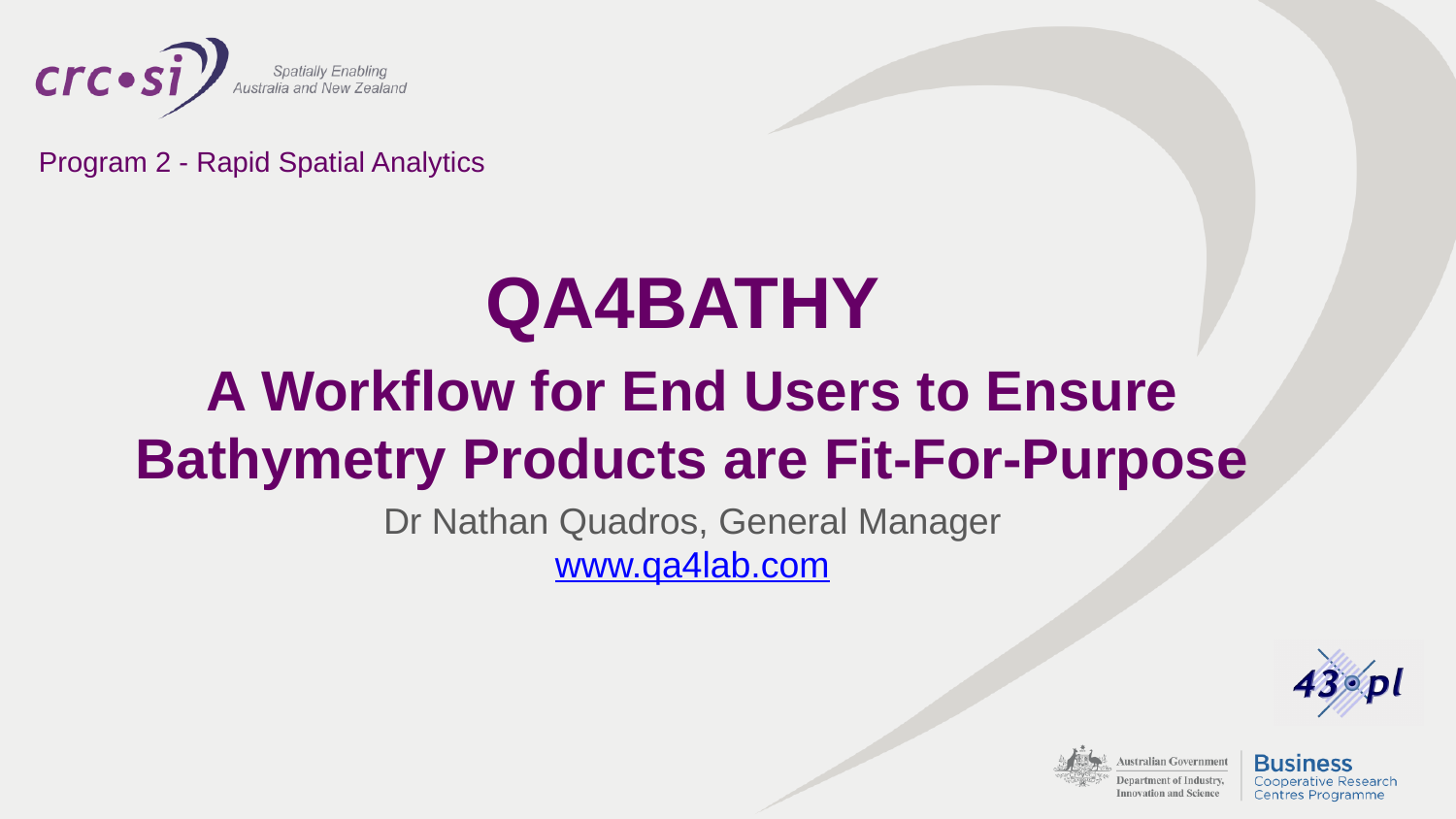

# Program 2 - Rapid Spatial Analytics
QA4BATHY
A Workflow for End Users to Ensure Bathymetry Products are Fit-For-Purpose
Dr Nathan Quadros, General Manager
www.qa4lab.com